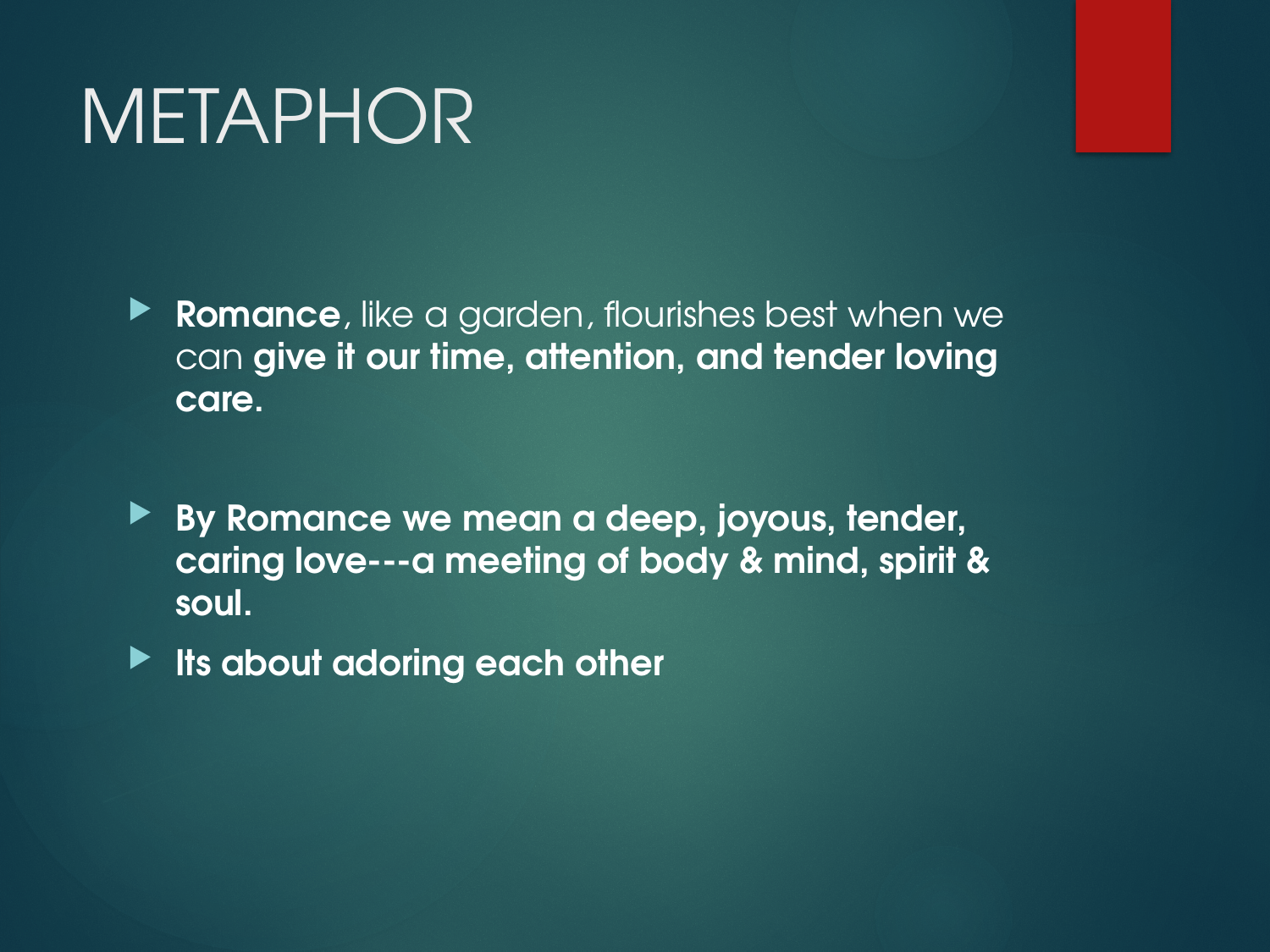

# METAPHOR
Romance, like a garden, flourishes best when we can give it our time, attention, and tender loving care.

By Romance we mean a deep, joyous, tender, caring love---a meeting of body & mind, spirit & soul.
Its about adoring each other